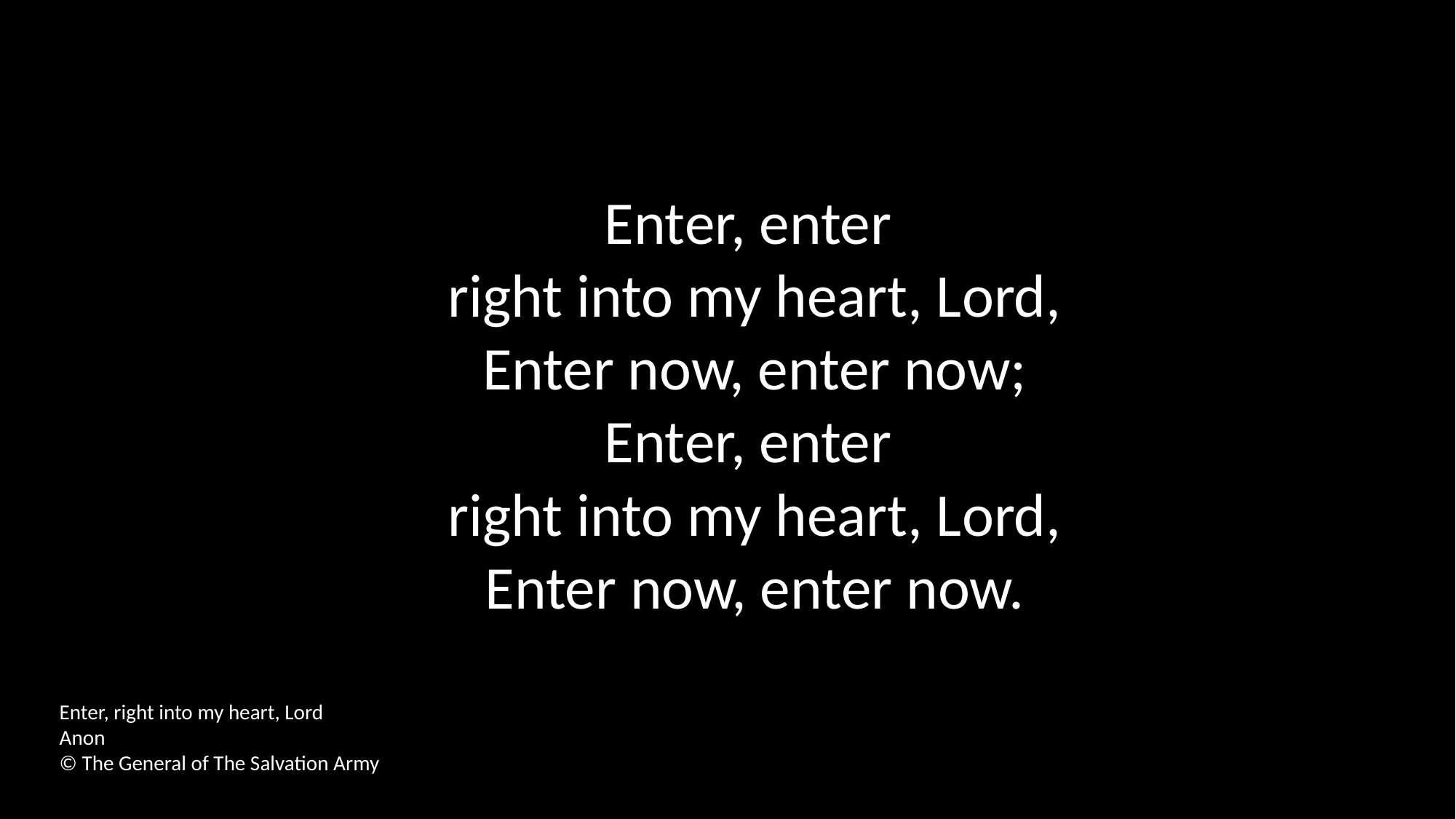

Enter, enter
right into my heart, Lord,
Enter now, enter now;
Enter, enter
right into my heart, Lord,
Enter now, enter now.
Enter, right into my heart, Lord
Anon
© The General of The Salvation Army